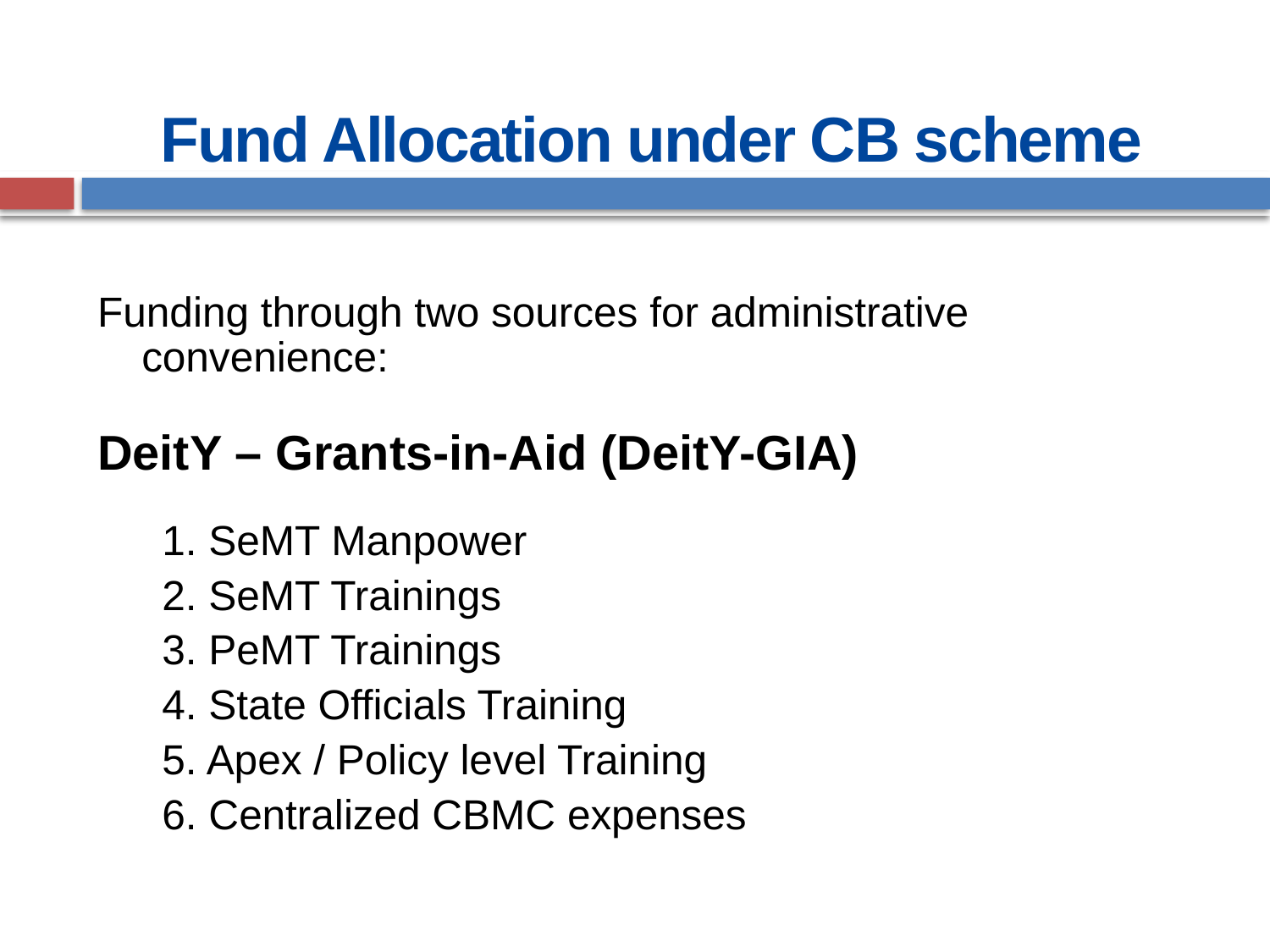

Fund Allocation under CB scheme

Funding through two sources for administrative convenience:

DeitY – Grants-in-Aid (DeitY-GIA)

1. SeMT Manpower
2. SeMT Trainings
3. PeMT Trainings
4. State Officials Training
5. Apex / Policy level Training
6. Centralized CBMC expenses